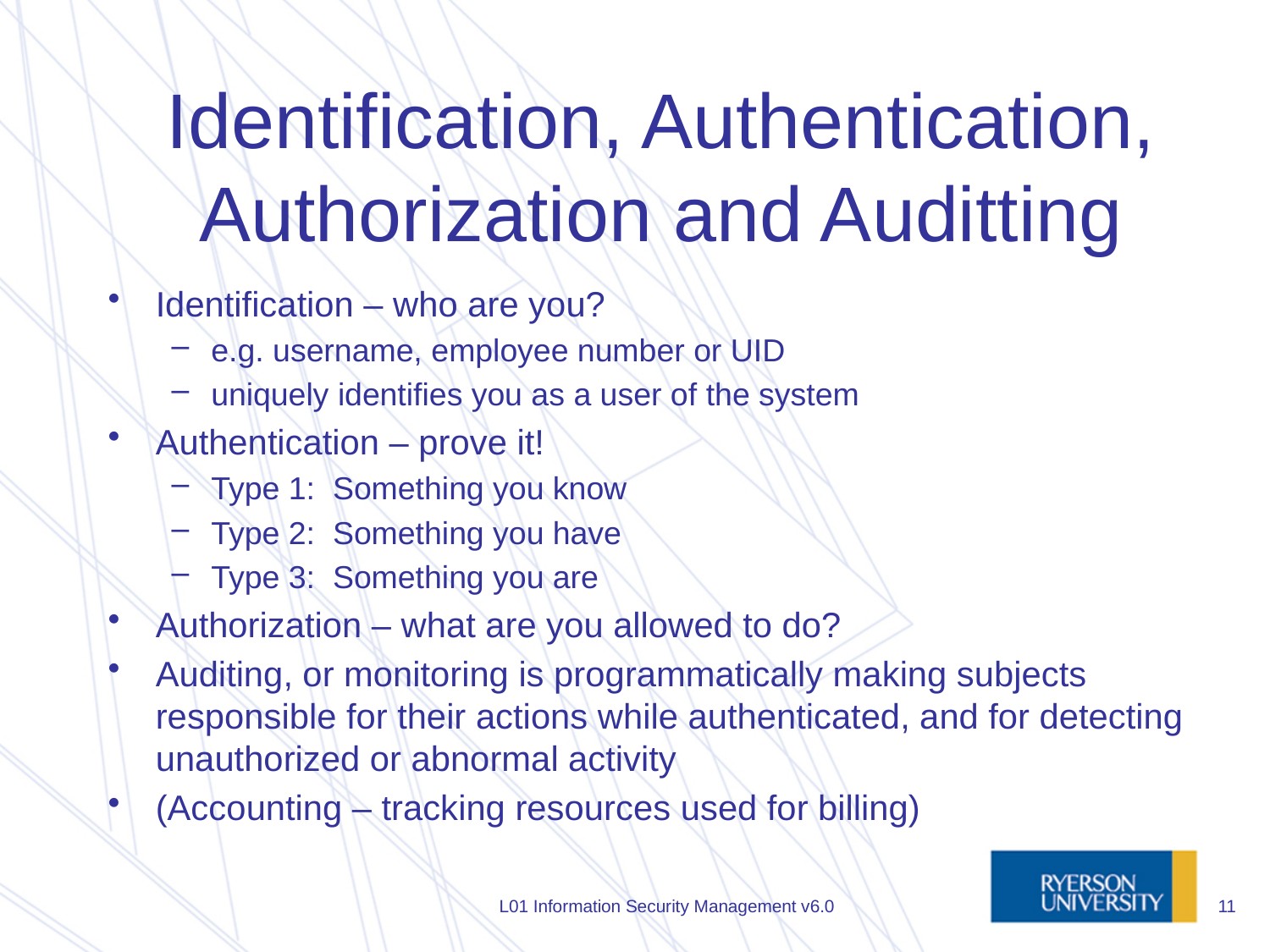

# Identification, Authentication, Authorization and Auditting
Identification – who are you?
e.g. username, employee number or UID
uniquely identifies you as a user of the system
Authentication – prove it!
Type 1:  Something you know
Type 2:  Something you have
Type 3:  Something you are
Authorization – what are you allowed to do?
Auditing, or monitoring is programmatically making subjects responsible for their actions while authenticated, and for detecting unauthorized or abnormal activity
(Accounting – tracking resources used for billing)
L01 Information Security Management v6.0
11